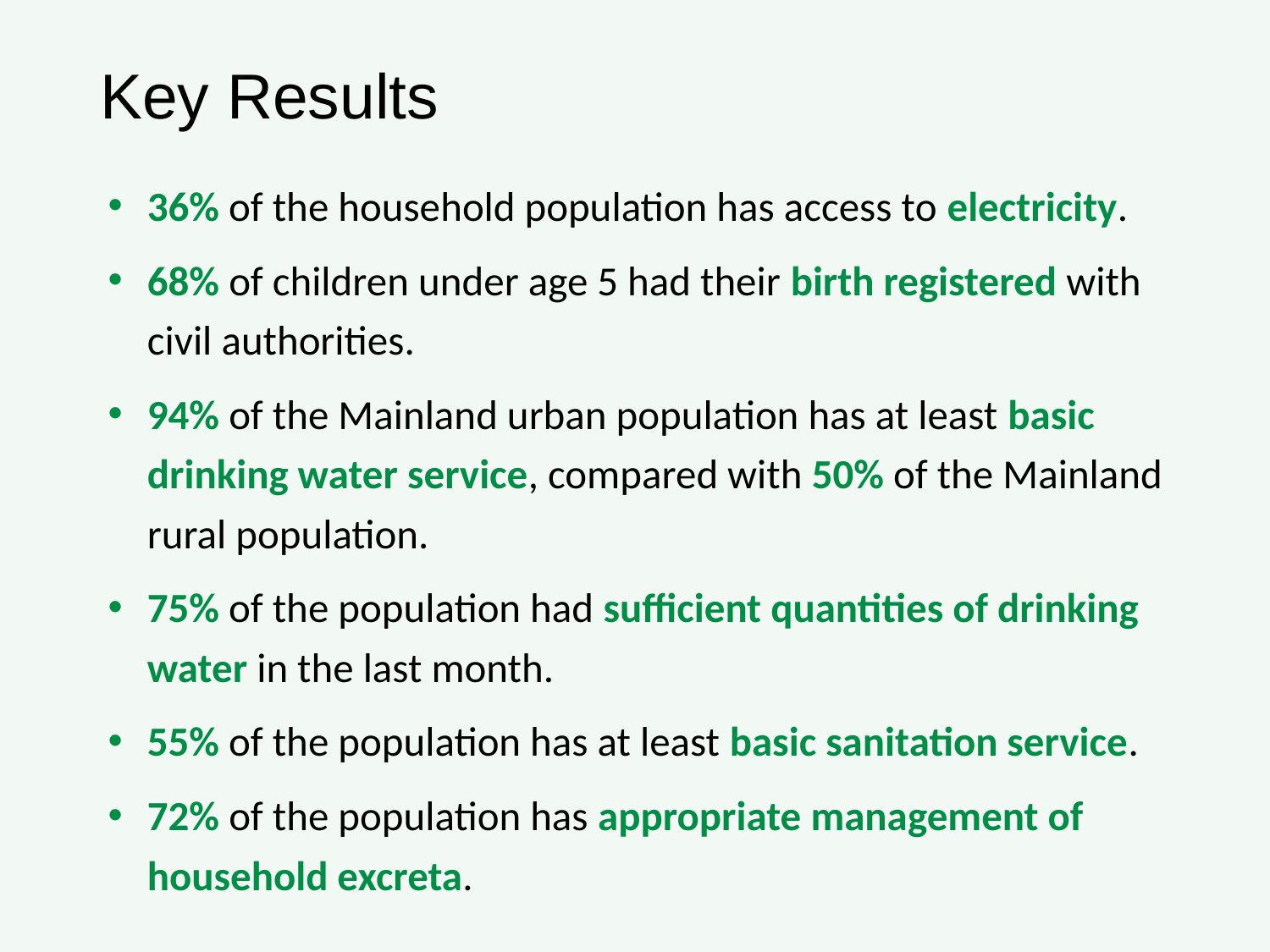

# Key Results
36% of the household population has access to electricity.
68% of children under age 5 had their birth registered with civil authorities.
94% of the Mainland urban population has at least basic drinking water service, compared with 50% of the Mainland rural population.
75% of the population had sufficient quantities of drinking water in the last month.
55% of the population has at least basic sanitation service.
72% of the population has appropriate management of household excreta.